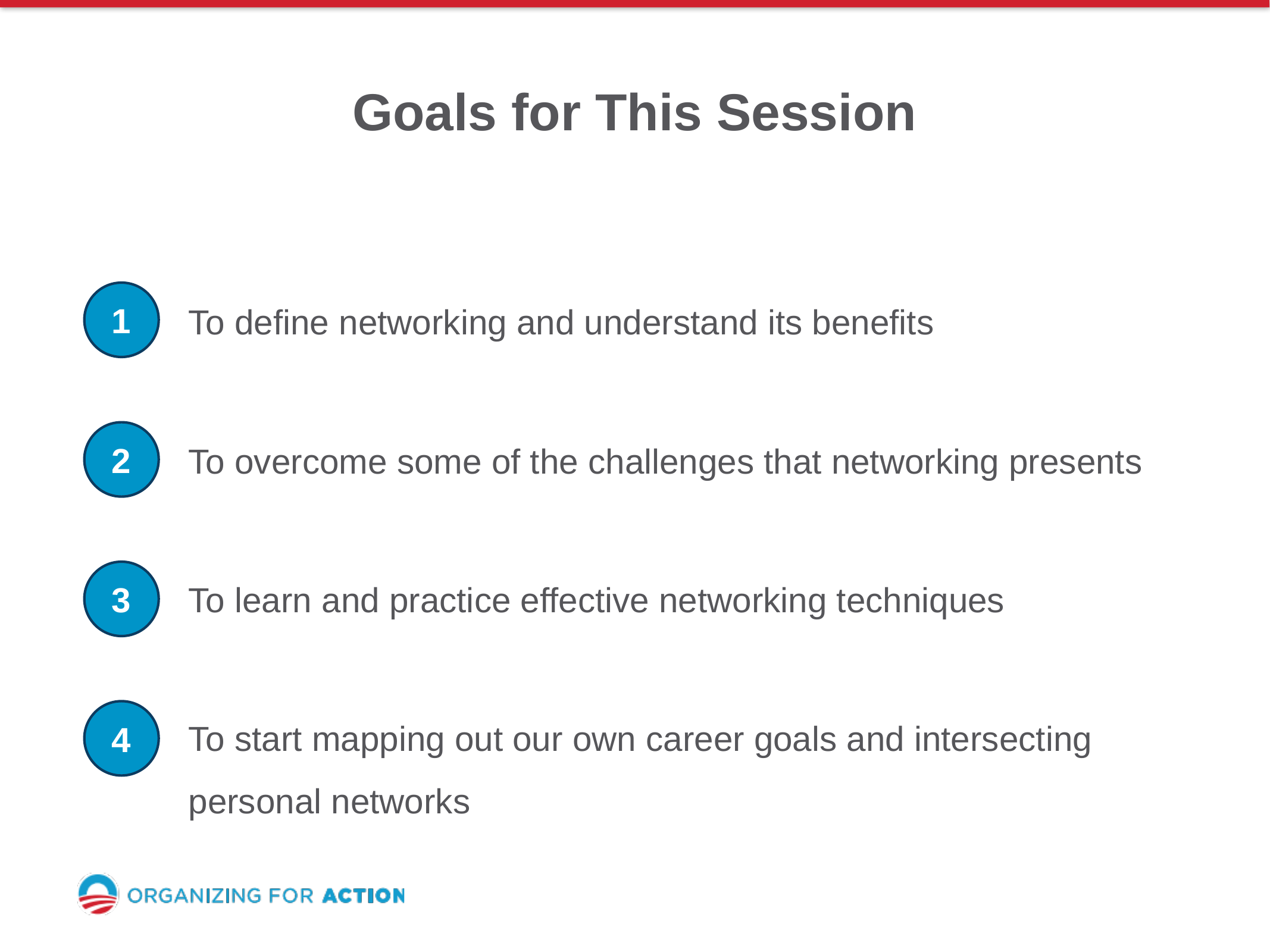

Goals for This Session
To define networking and understand its benefits
1
To overcome some of the challenges that networking presents
2
To learn and practice effective networking techniques
3
To start mapping out our own career goals and intersecting personal networks
4